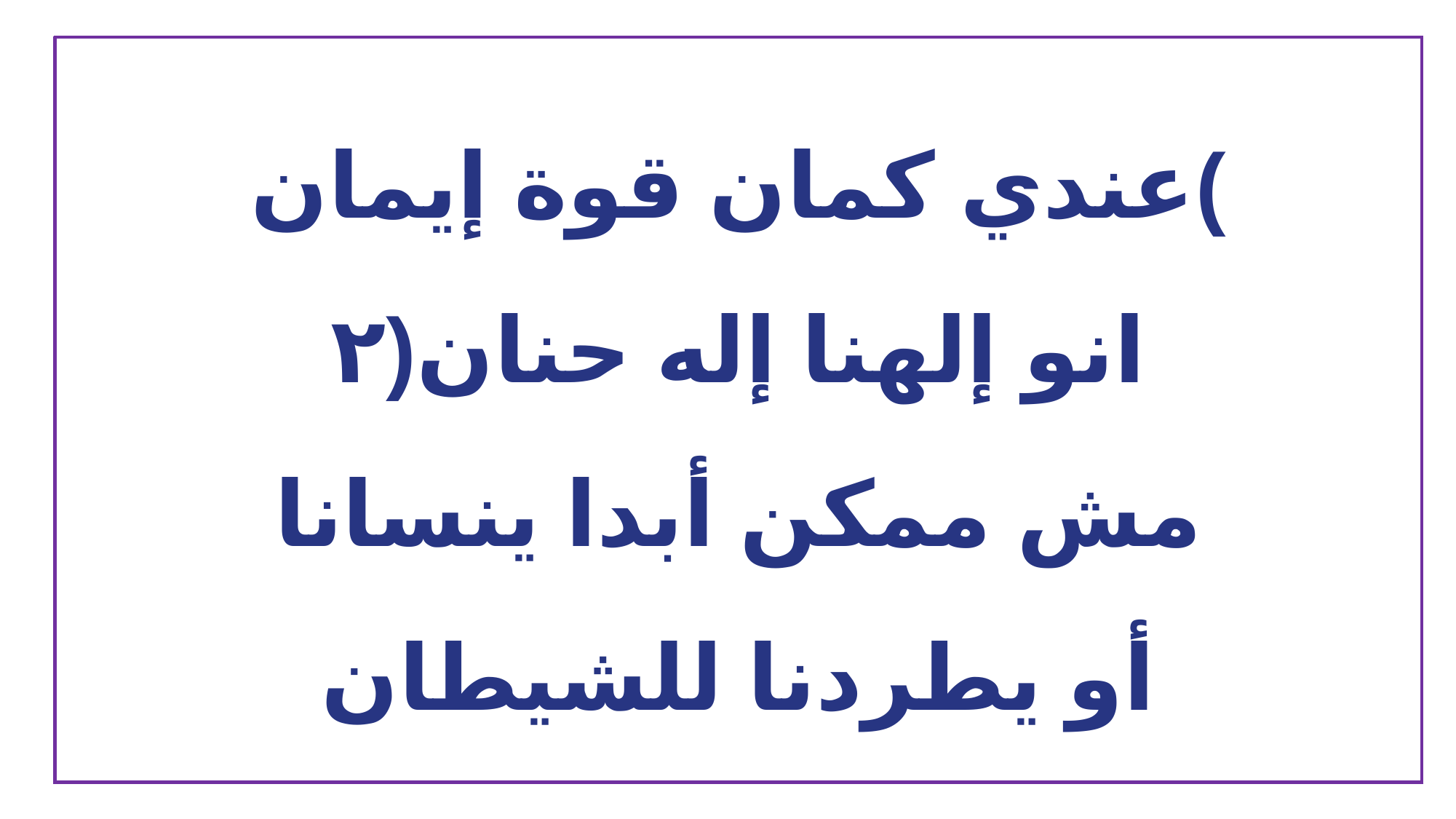

)عندي كمان قوة إيمان
انو إلهنا إله حنان(٢
مش ممكن أبدا ينسانا
أو يطردنا للشيطان